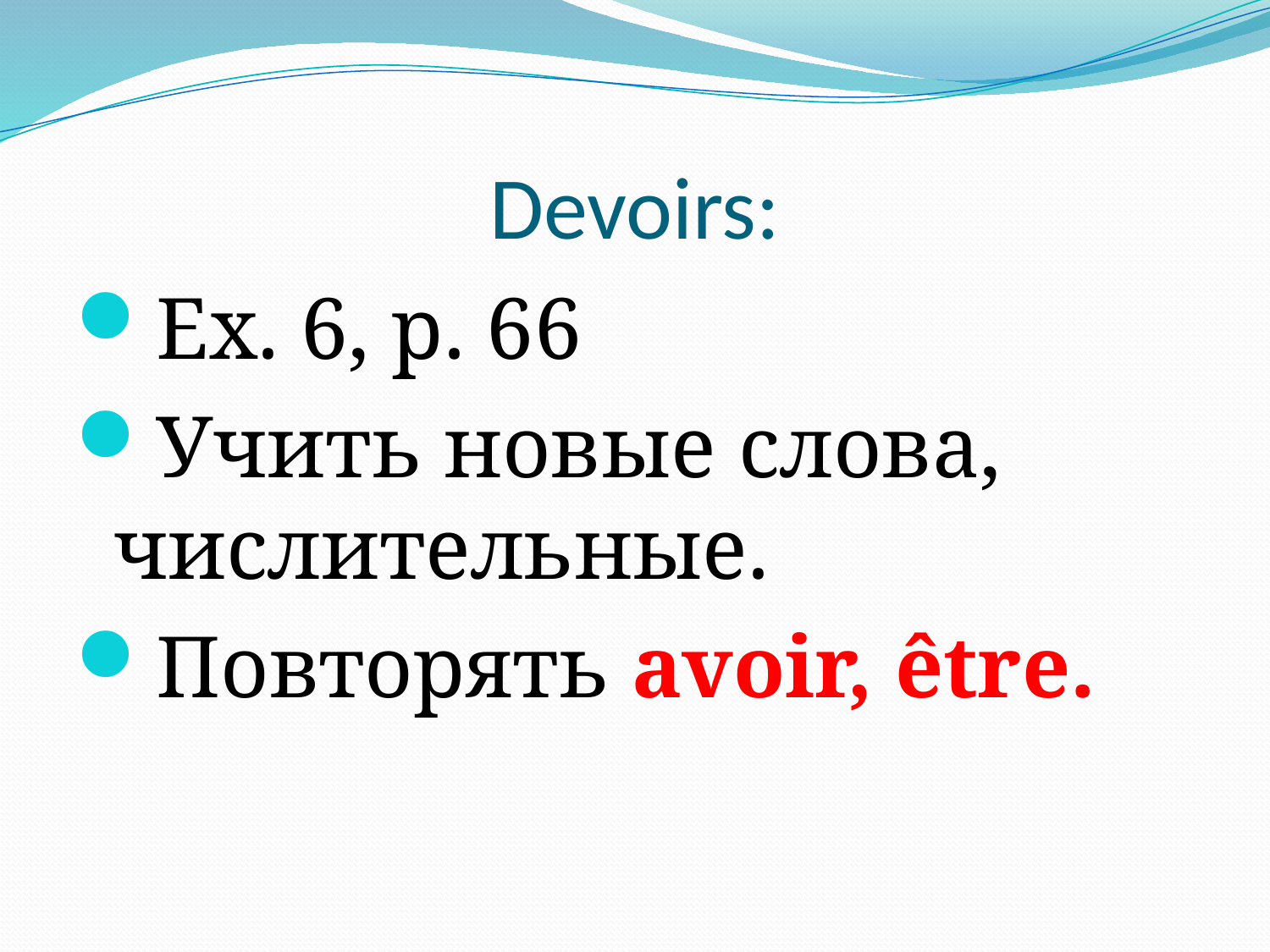

# Devoirs:
Ex. 6, p. 66
Учить новые слова, числительные.
Повторять avoir, être.